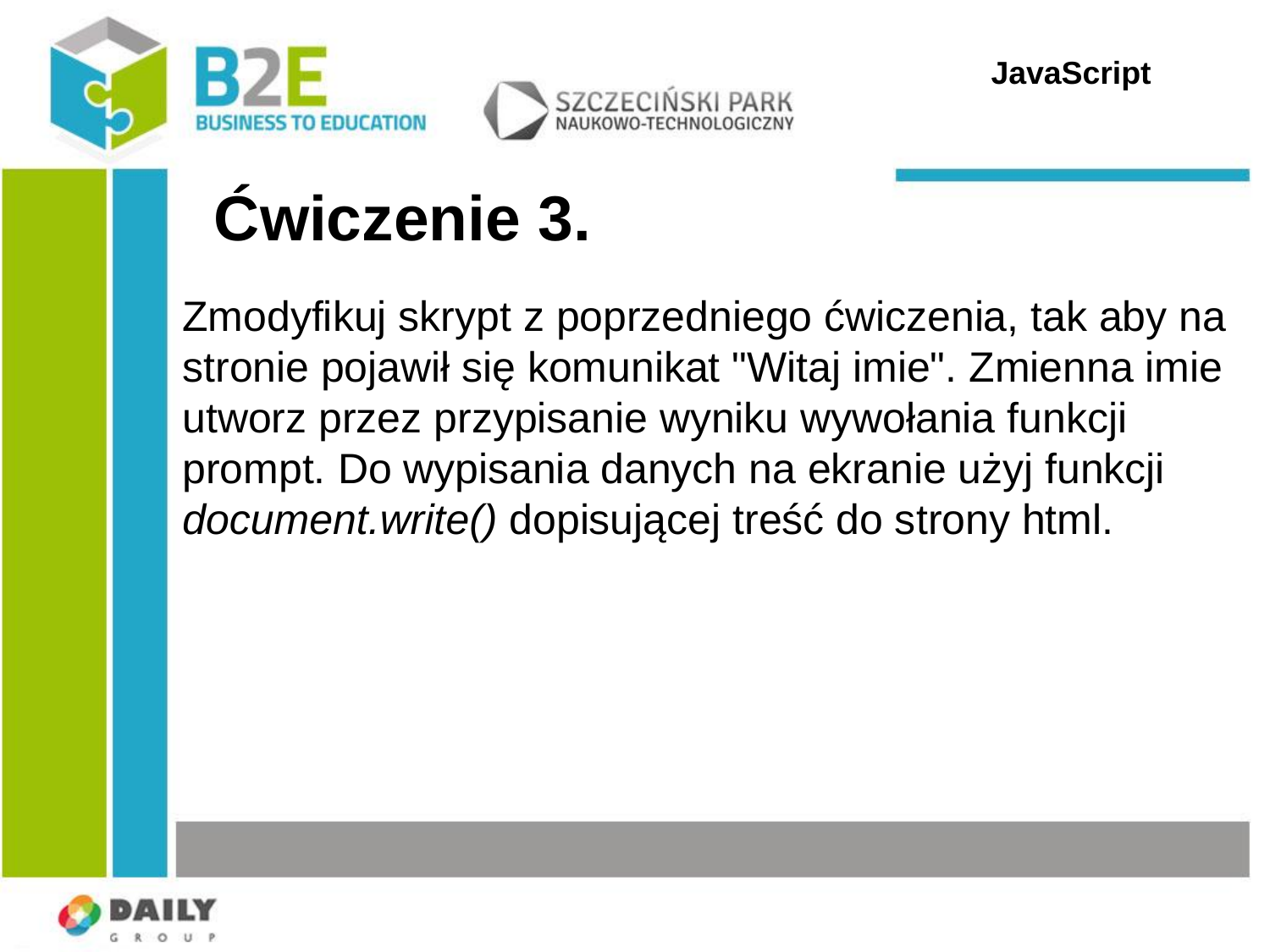

JavaScript
Ćwiczenie 3.
Zmodyfikuj skrypt z poprzedniego ćwiczenia, tak aby na stronie pojawił się komunikat "Witaj imie". Zmienna imie utworz przez przypisanie wyniku wywołania funkcji prompt. Do wypisania danych na ekranie użyj funkcji document.write() dopisującej treść do strony html.